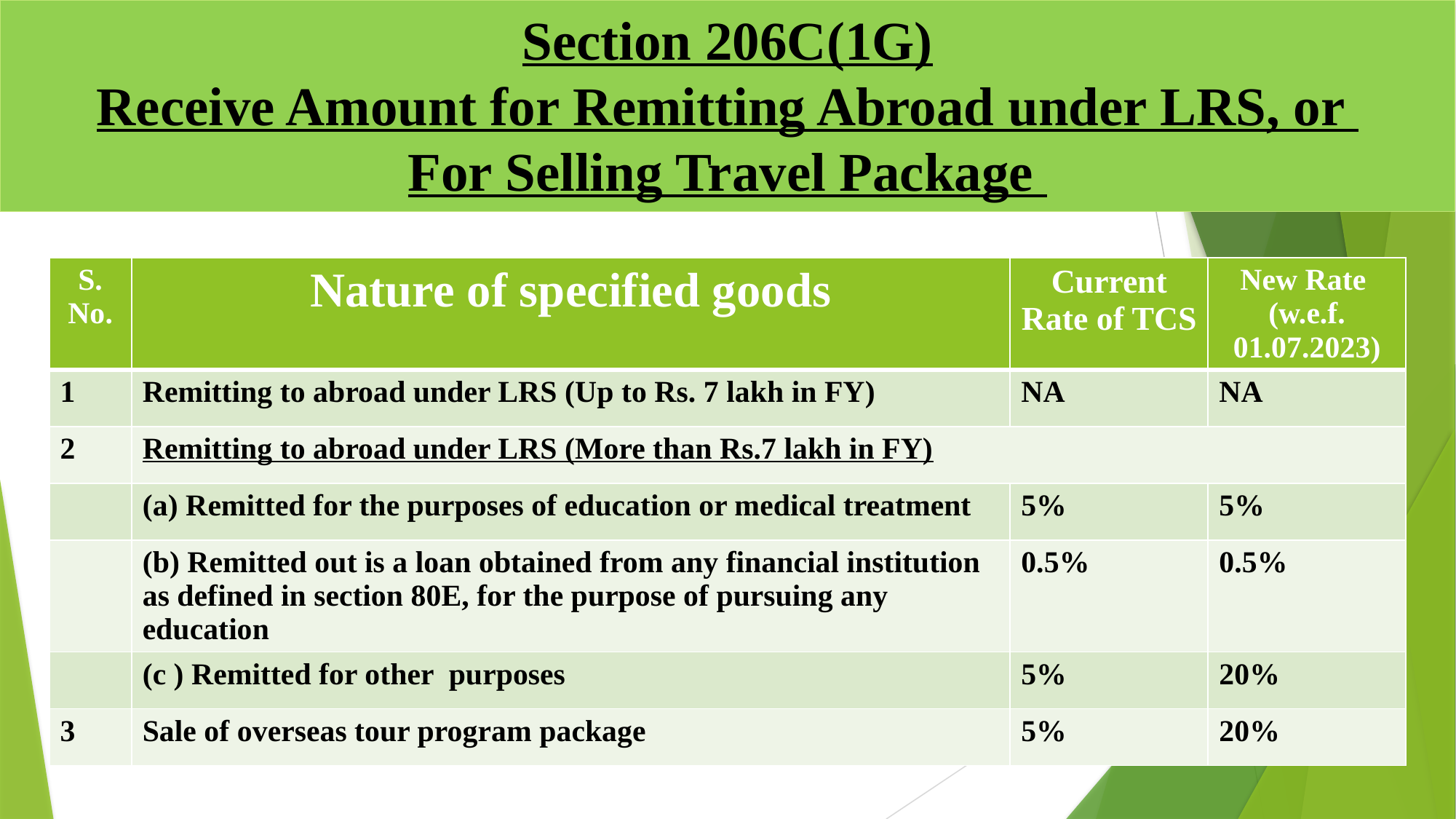

# Section 206C(1G) Receive Amount for Remitting Abroad under LRS, or For Selling Travel Package
| S. No. | Nature of specified goods | Current Rate of TCS | New Rate (w.e.f. 01.07.2023) |
| --- | --- | --- | --- |
| 1 | Remitting to abroad under LRS (Up to Rs. 7 lakh in FY) | NA | NA |
| 2 | Remitting to abroad under LRS (More than Rs.7 lakh in FY) |  |  |
|  | (a) Remitted for the purposes of education or medical treatment | 5% | 5% |
|  | (b) Remitted out is a loan obtained from any financial institution as defined in section 80E, for the purpose of pursuing any education | 0.5% | 0.5% |
|  | (c ) Remitted for other purposes | 5% | 20% |
| 3 | Sale of overseas tour program package | 5% | 20% |